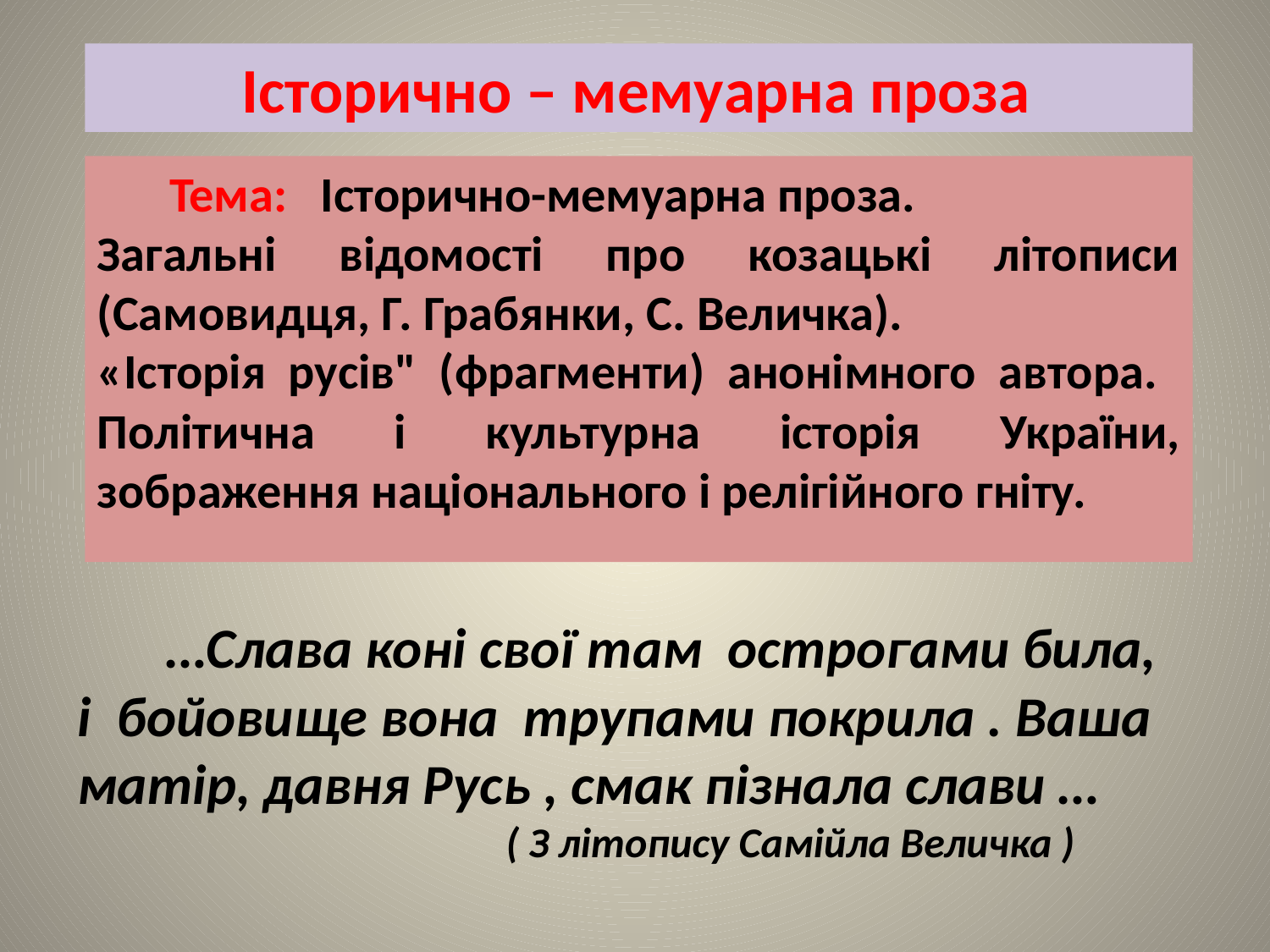

Історично – мемуарна проза
          Тема:   Історично-мемуарна проза.
Загальні відомості про козацькі літописи (Самовидця, Г. Грабянки, С. Величка).
«Історія русів" (фрагменти) анонімного автора.  Політична і культурна історія України, зображення національного і релігійного гніту.

       …Слава коні свої там  острогами била, і  бойовище вона  трупами покрила . Ваша матір, давня Русь , смак пізнала слави …
                                             ( З літопису Самійла Величка )